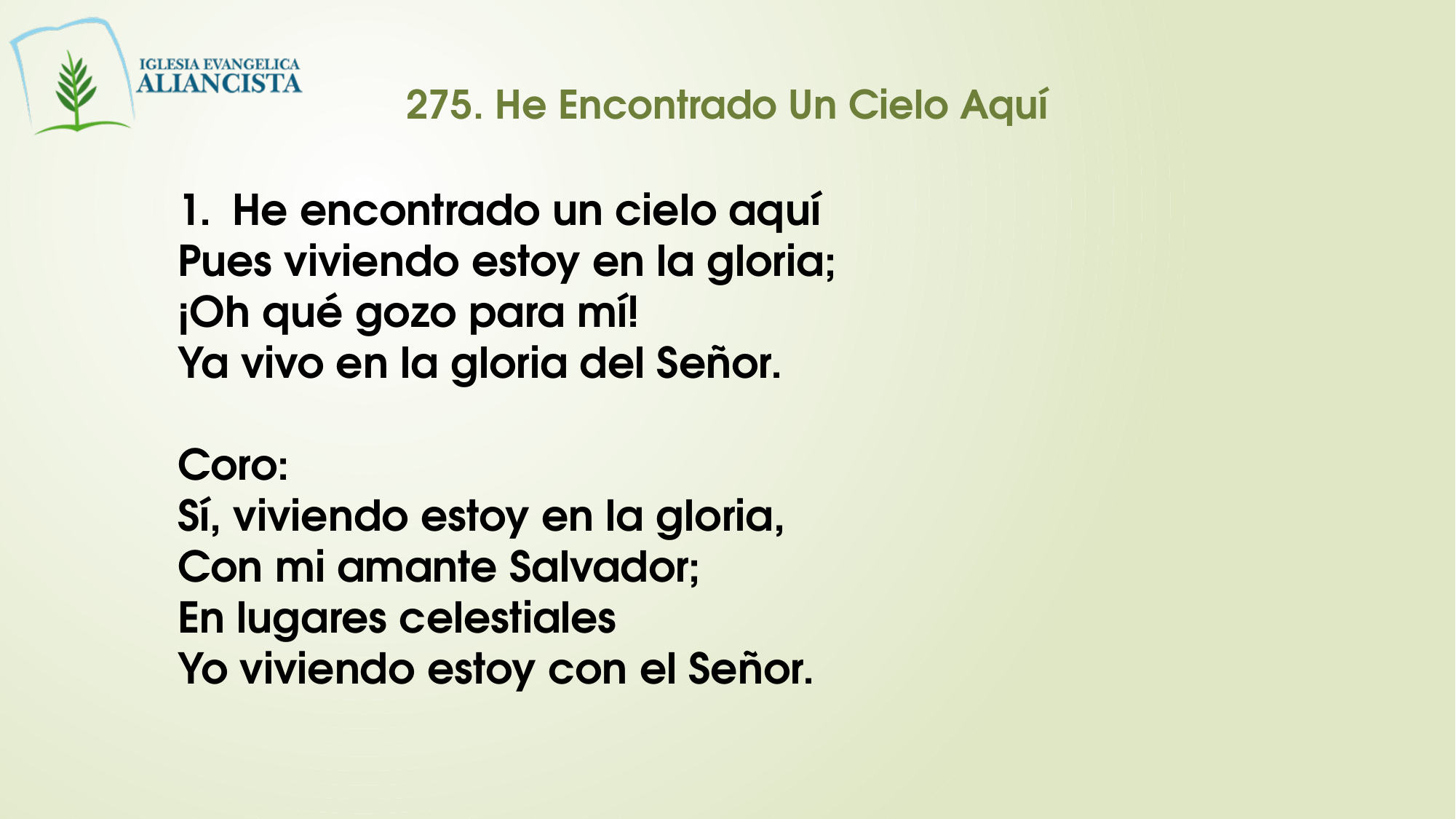

275. He Encontrado Un Cielo Aquí
He encontrado un cielo aquí
Pues viviendo estoy en la gloria;
¡Oh qué gozo para mí!
Ya vivo en la gloria del Señor.

Coro:
Sí, viviendo estoy en la gloria,
Con mi amante Salvador;
En lugares celestiales
Yo viviendo estoy con el Señor.